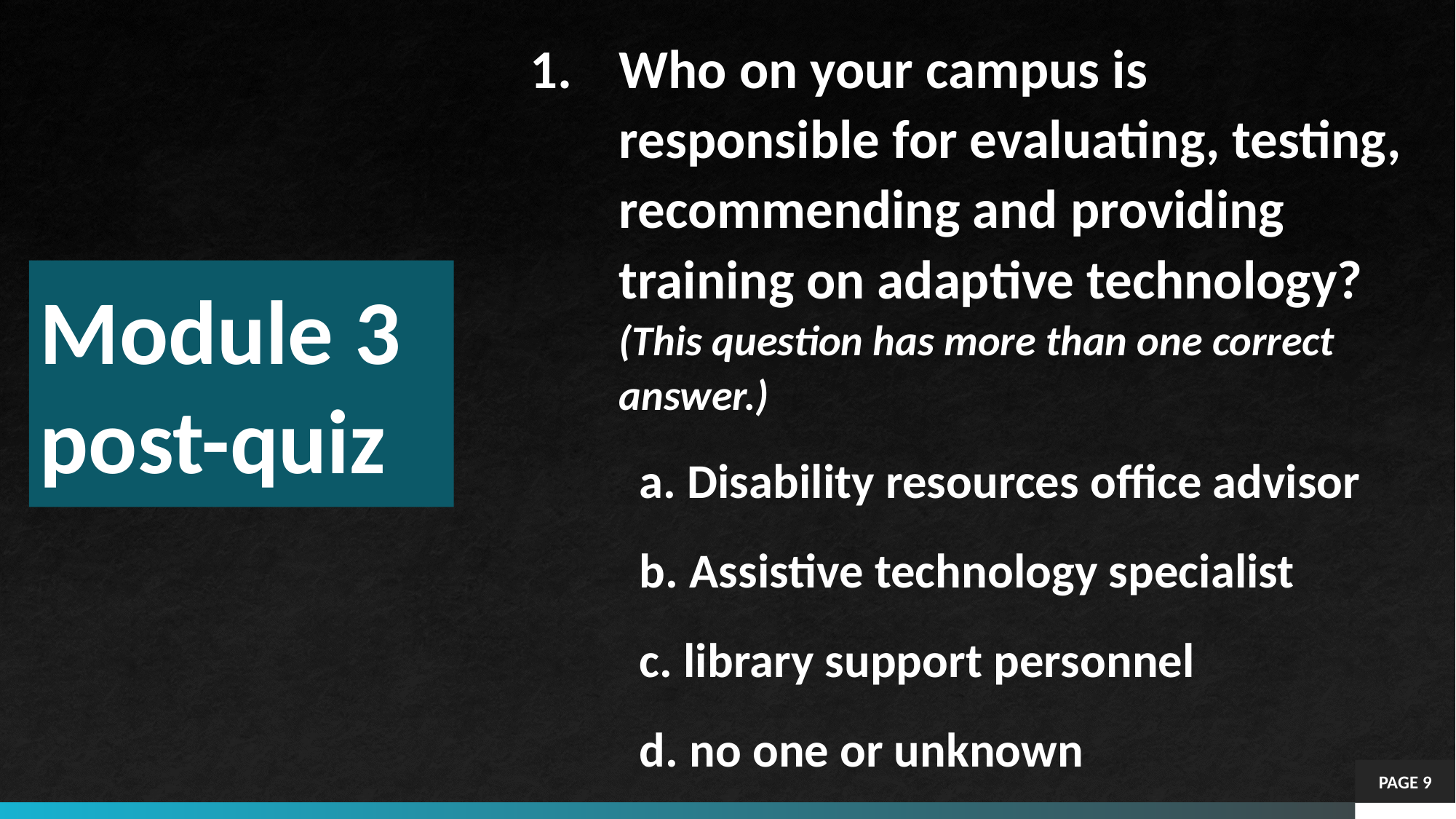

Who on your campus is responsible for evaluating, testing, recommending and providing training on adaptive technology? (This question has more than one correct answer.)
	a. Disability resources office advisor
	b. Assistive technology specialist
	c. library support personnel
	d. no one or unknown

# Module 3 post-quiz
PAGE 9